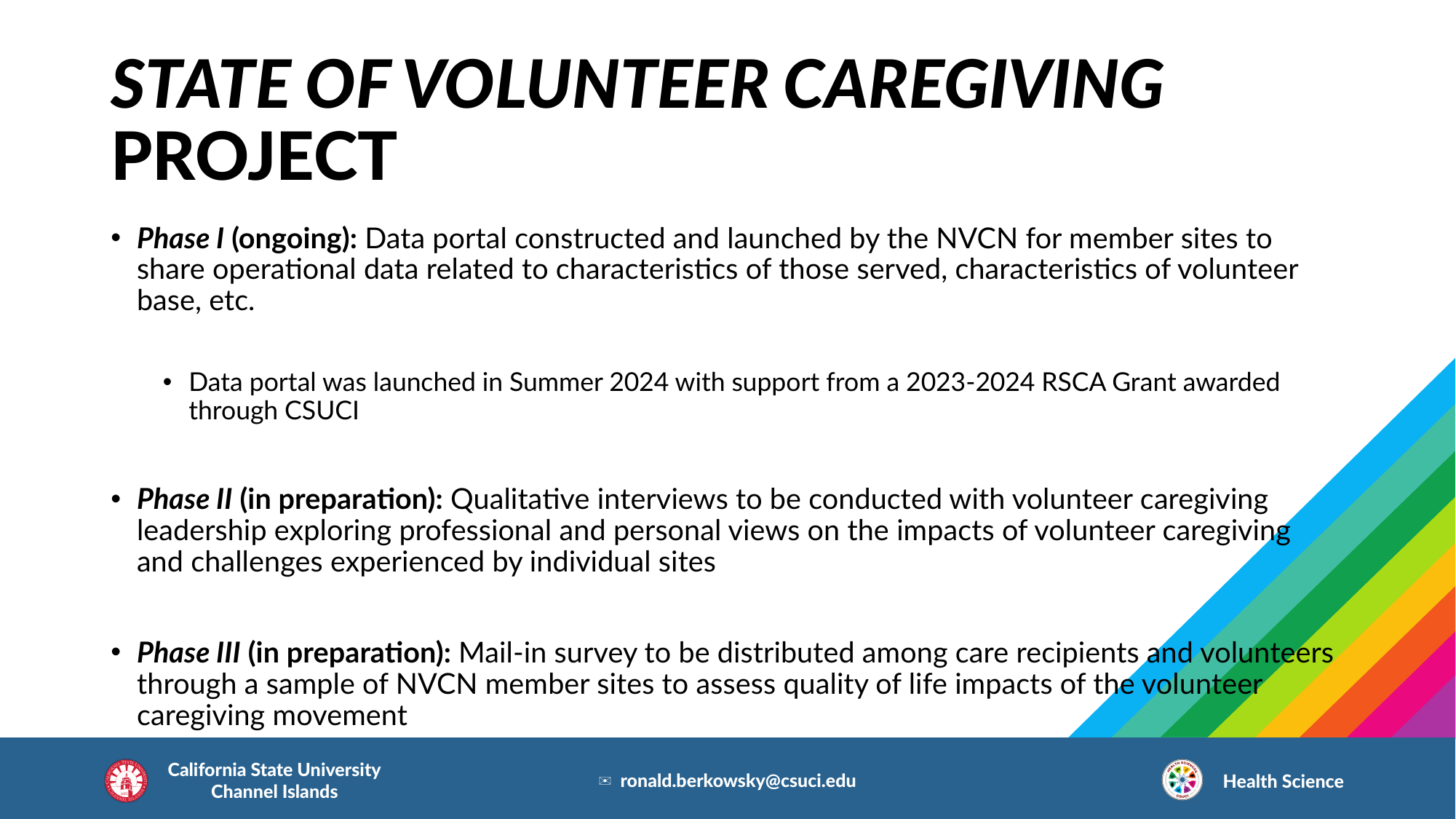

# State of Volunteer Caregiving Project
Phase I (ongoing): Data portal constructed and launched by the NVCN for member sites to share operational data related to characteristics of those served, characteristics of volunteer base, etc.

Data portal was launched in Summer 2024 with support from a 2023-2024 RSCA Grant awarded through CSUCI

Phase II (in preparation): Qualitative interviews to be conducted with volunteer caregiving leadership exploring professional and personal views on the impacts of volunteer caregiving and challenges experienced by individual sites

Phase III (in preparation): Mail-in survey to be distributed among care recipients and volunteers through a sample of NVCN member sites to assess quality of life impacts of the volunteer caregiving movement